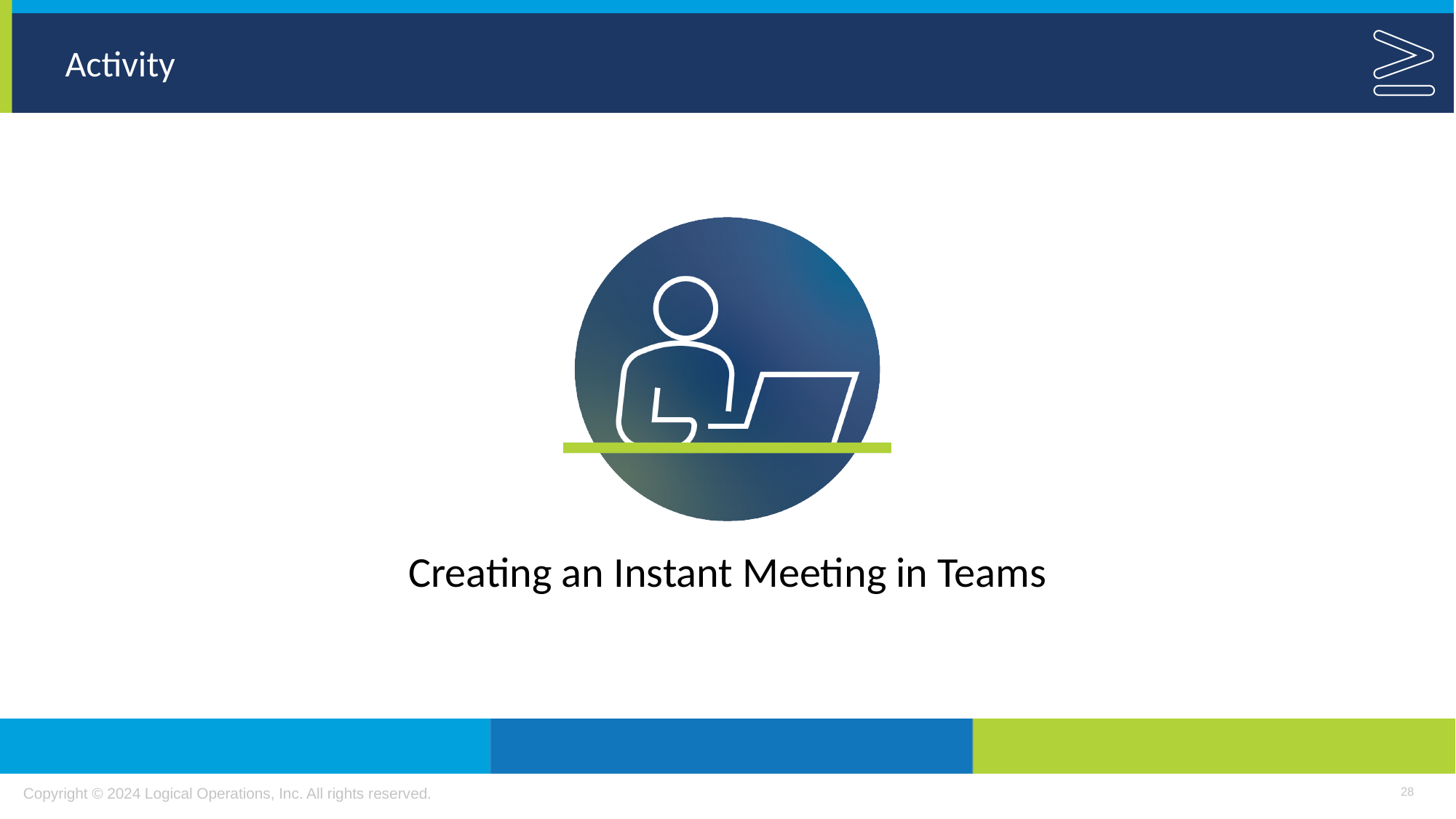

Creating an Instant Meeting in Teams
28